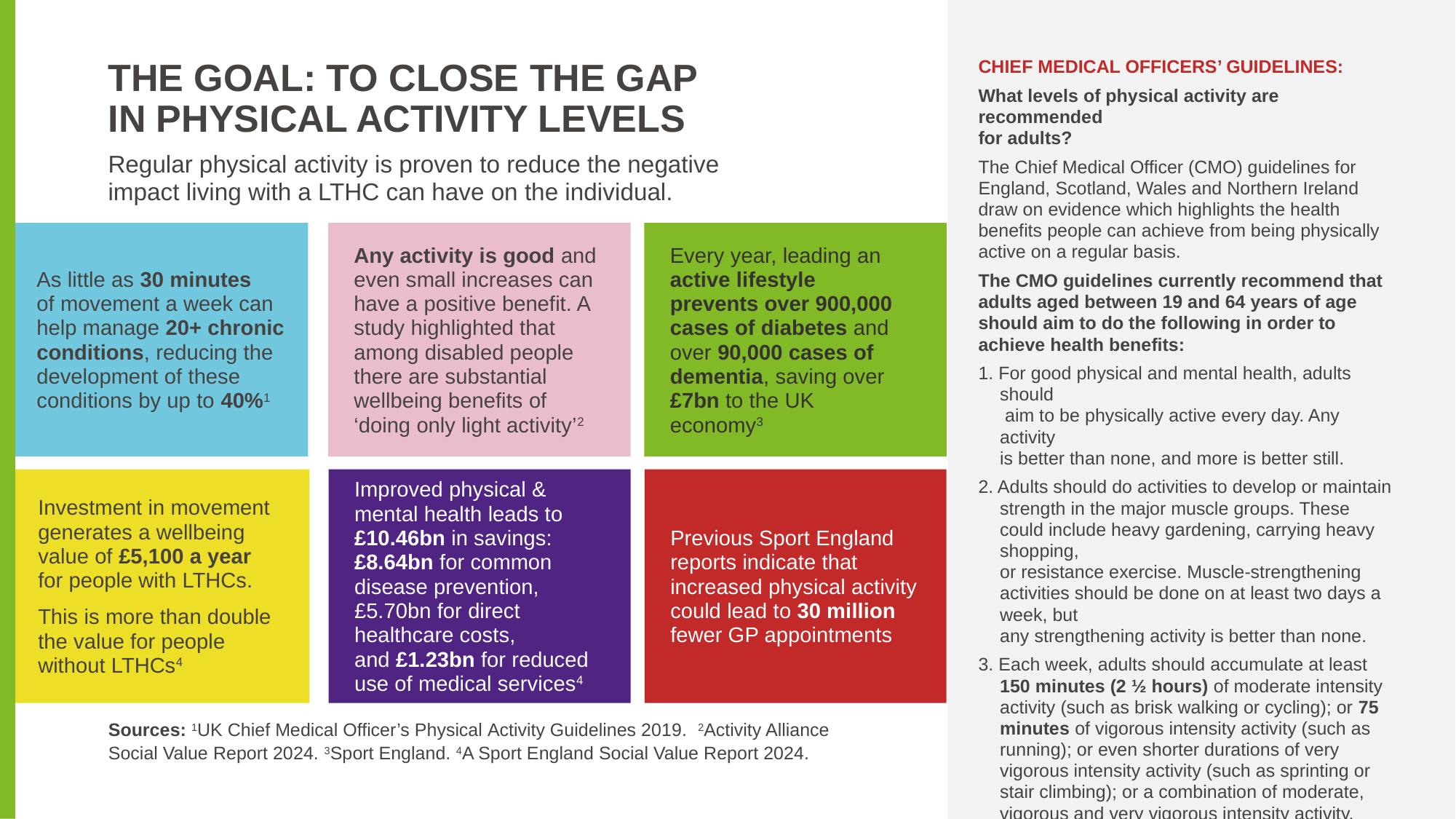

CHIEF MEDICAL OFFICERS’ GUIDELINES:
What levels of physical activity are recommended
for adults?
The Chief Medical Officer (CMO) guidelines for England, Scotland, Wales and Northern Ireland draw on evidence which highlights the health benefits people can achieve from being physically active on a regular basis.
The CMO guidelines currently recommend that adults aged between 19 and 64 years of age should aim to do the following in order to achieve health benefits:
1. For good physical and mental health, adults should
 aim to be physically active every day. Any activity
is better than none, and more is better still.
2. Adults should do activities to develop or maintain strength in the major muscle groups. These could include heavy gardening, carrying heavy shopping,
or resistance exercise. Muscle-strengthening activities should be done on at least two days a week, but
any strengthening activity is better than none.
3. Each week, adults should accumulate at least 150 minutes (2 ½ hours) of moderate intensity activity (such as brisk walking or cycling); or 75 minutes of vigorous intensity activity (such as running); or even shorter durations of very vigorous intensity activity (such as sprinting or stair climbing); or a combination of moderate, vigorous and very vigorous intensity activity.
4. Adults should aim to minimise the amount of time spent being sedentary, and when physically possible should break up long periods of inactivity with at least light physical activity.
THE GOAL: TO CLOSE THE GAP
IN PHYSICAL ACTIVITY LEVELS
Regular physical activity is proven to reduce the negative
impact living with a LTHC can have on the individual.
As little as 30 minutes
of movement a week can
help manage 20+ chronic conditions, reducing the development of these conditions by up to 40%1
Any activity is good and
even small increases can
have a positive benefit. A study highlighted that among disabled people there are substantial wellbeing benefits of ‘doing only light activity’2
Every year, leading an active lifestyle prevents over 900,000 cases of diabetes and over 90,000 cases of dementia, saving over £7bn to the UK economy3

Investment in movement generates a wellbeing
value of £5,100 a year
for people with LTHCs.
This is more than double
the value for people
without LTHCs4
Improved physical & mental health leads to £10.46bn in savings: £8.64bn for common disease prevention, £5.70bn for direct healthcare costs,
and £1.23bn for reduced
use of medical services4
Previous Sport England reports indicate that increased physical activity could lead to 30 million fewer GP appointments
Sources: 1UK Chief Medical Officer’s Physical Activity Guidelines 2019.  2Activity Alliance
Social Value Report 2024. 3Sport England. 4A Sport England Social Value Report 2024.